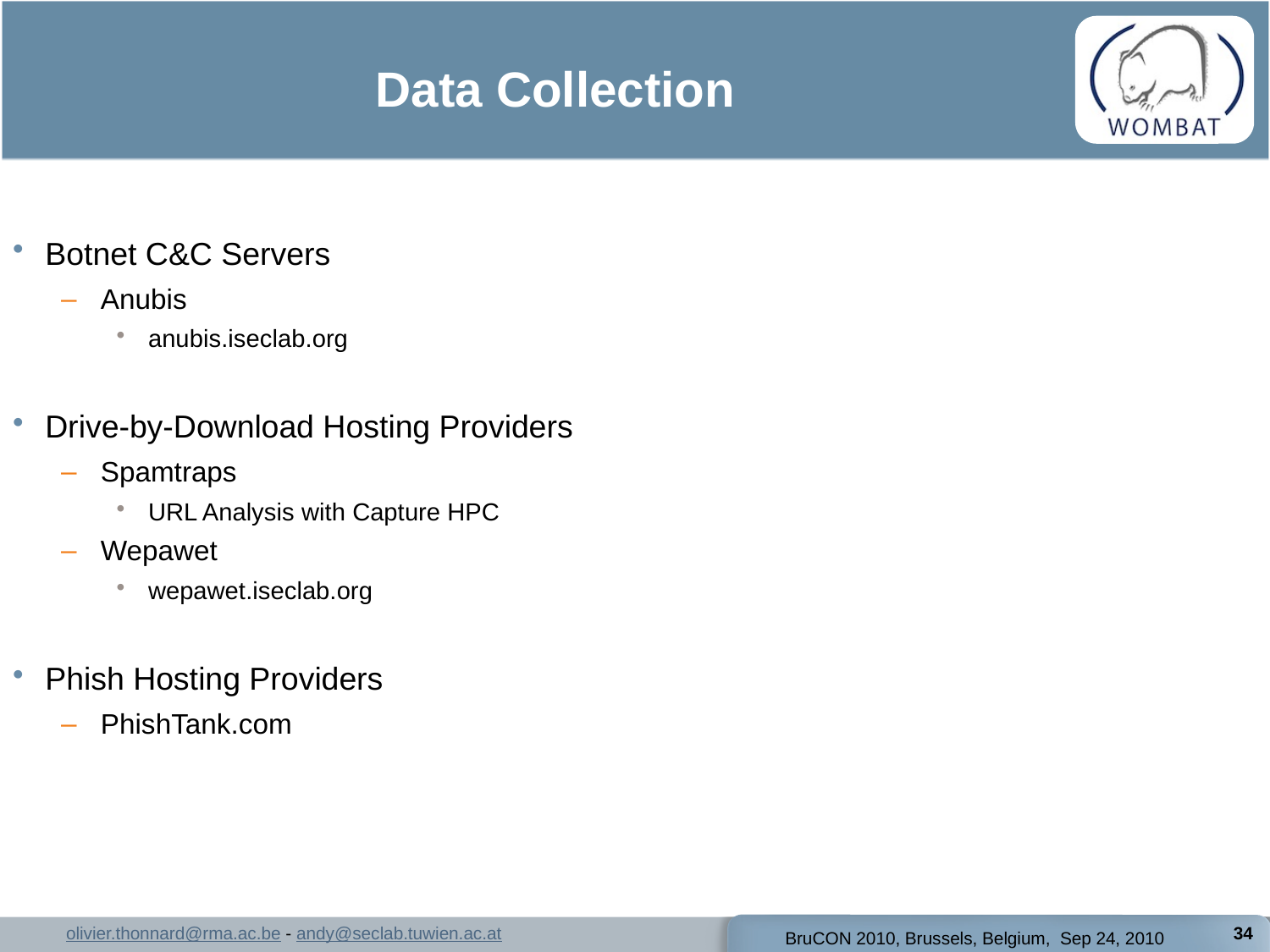

# Data Collection

Botnet C&C Servers
Anubis
anubis.iseclab.org

Drive-by-Download Hosting Providers
Spamtraps
URL Analysis with Capture HPC
Wepawet
wepawet.iseclab.org

Phish Hosting Providers
PhishTank.com

34
BruCON 2010, Brussels, Belgium,  Sep 24, 2010